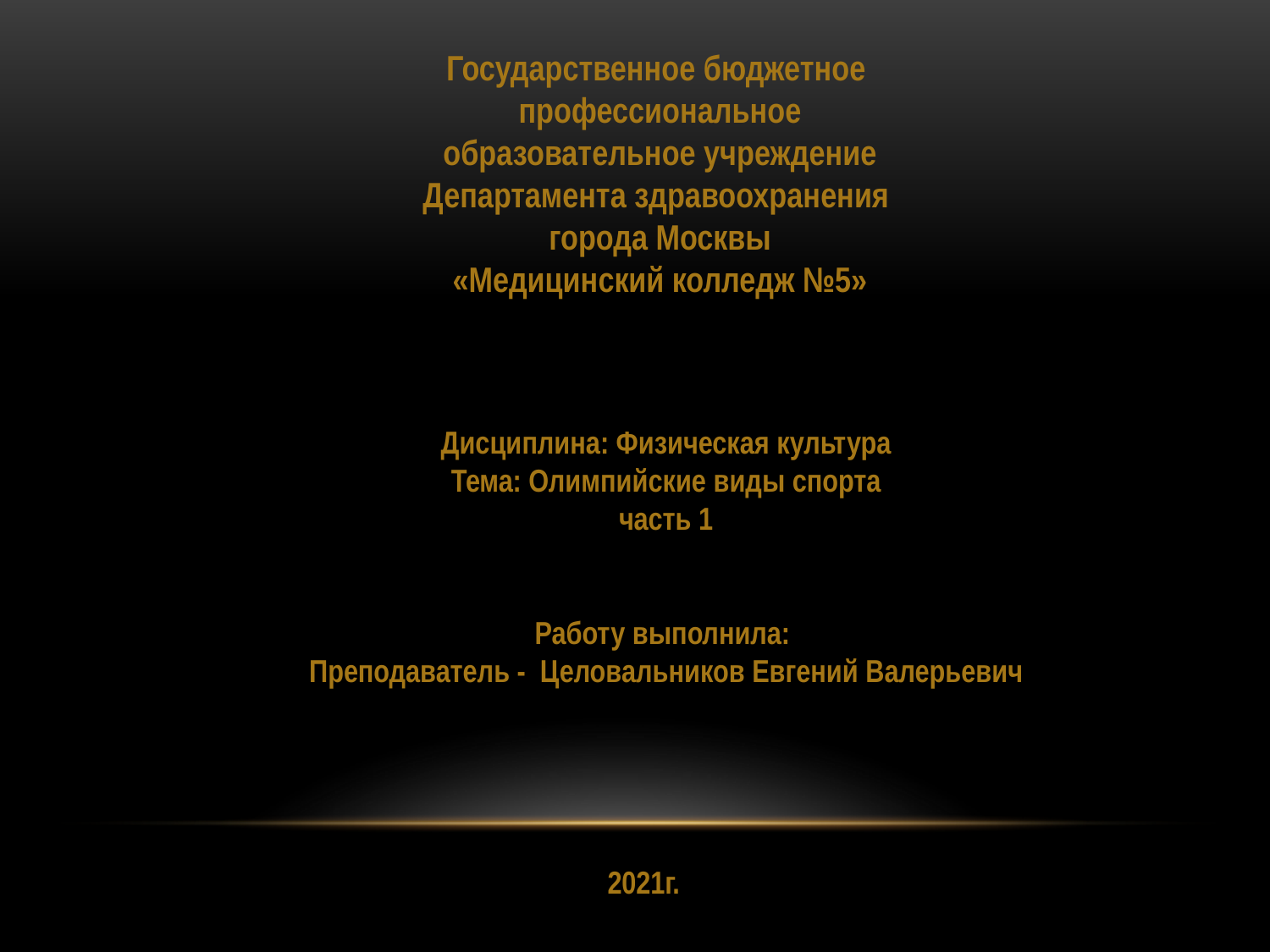

Государственное бюджетное
профессиональное
образовательное учреждение
Департамента здравоохранения
города Москвы
«Медицинский колледж №5»
Дисциплина: Физическая культура
Тема: Олимпийские виды спорта
часть 1

Работу выполнила:
Преподаватель -  Целовальников Евгений Валерьевич

2021г.